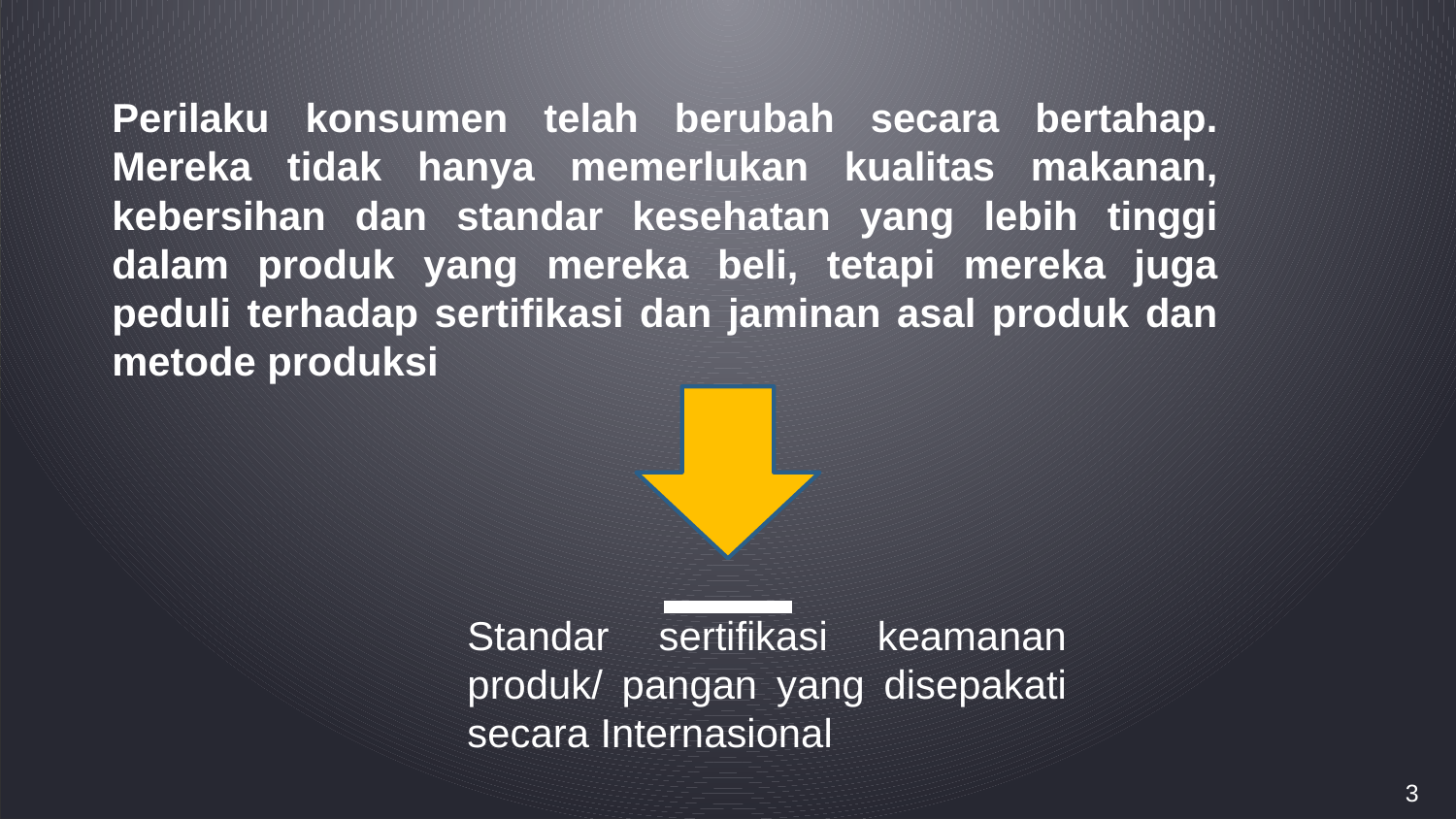

# Perilaku konsumen telah berubah secara bertahap. Mereka tidak hanya memerlukan kualitas makanan, kebersihan dan standar kesehatan yang lebih tinggi dalam produk yang mereka beli, tetapi mereka juga peduli terhadap sertifikasi dan jaminan asal produk dan metode produksi

Standar sertifikasi keamanan produk/ pangan yang disepakati secara Internasional
3